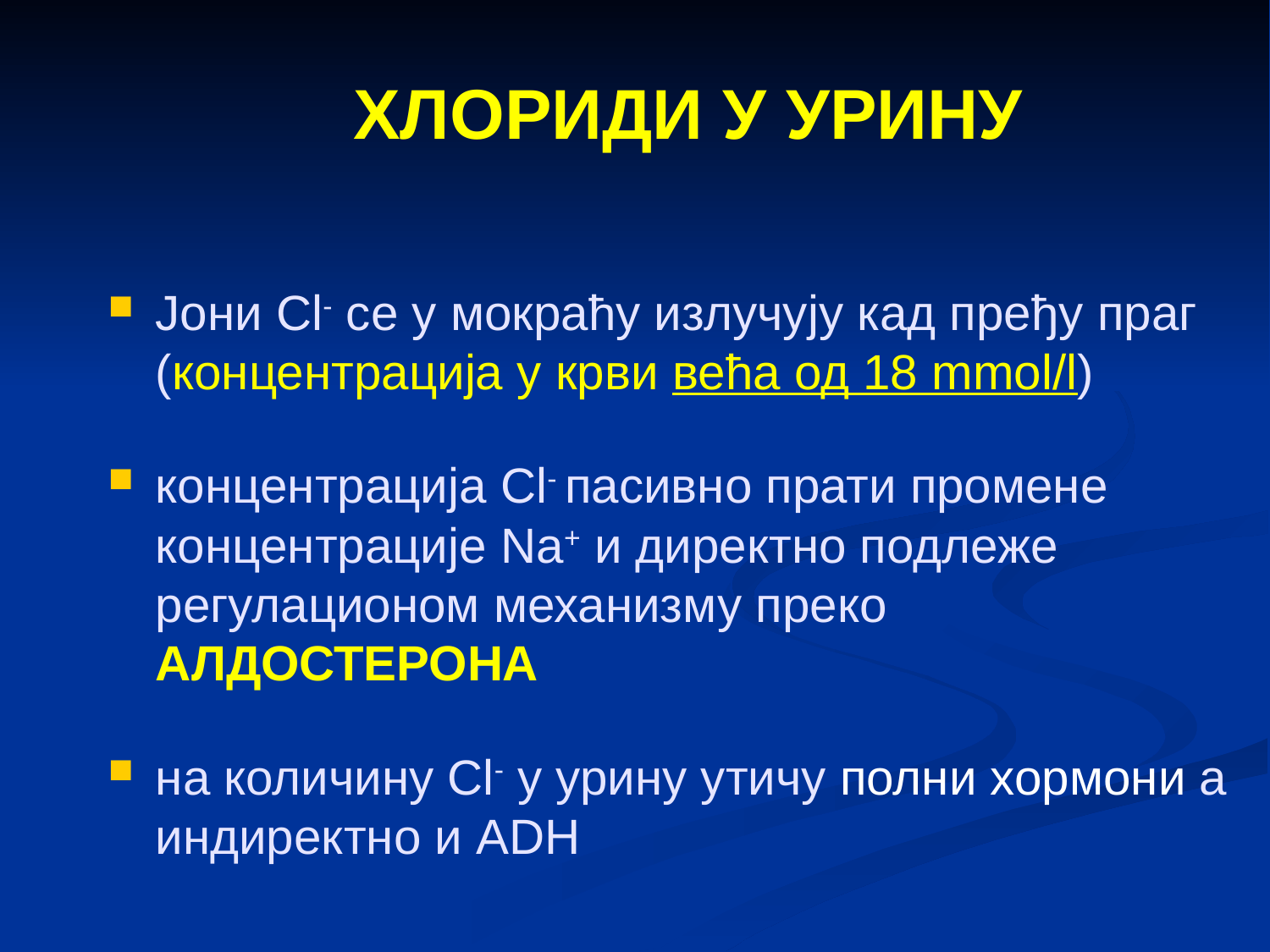

# ХЛОРИДИ У УРИНУ
Јони Cl- се у мокраћу излучују кад пређу праг (концентрација у крви већа од 18 mmol/l)

концентрација Cl- пасивно прати промене концентрације Na+ и директно подлеже регулационом механизму преко АЛДОСТЕРОНА

на количину Cl- у урину утичу полни хормони а индиректно и ADH